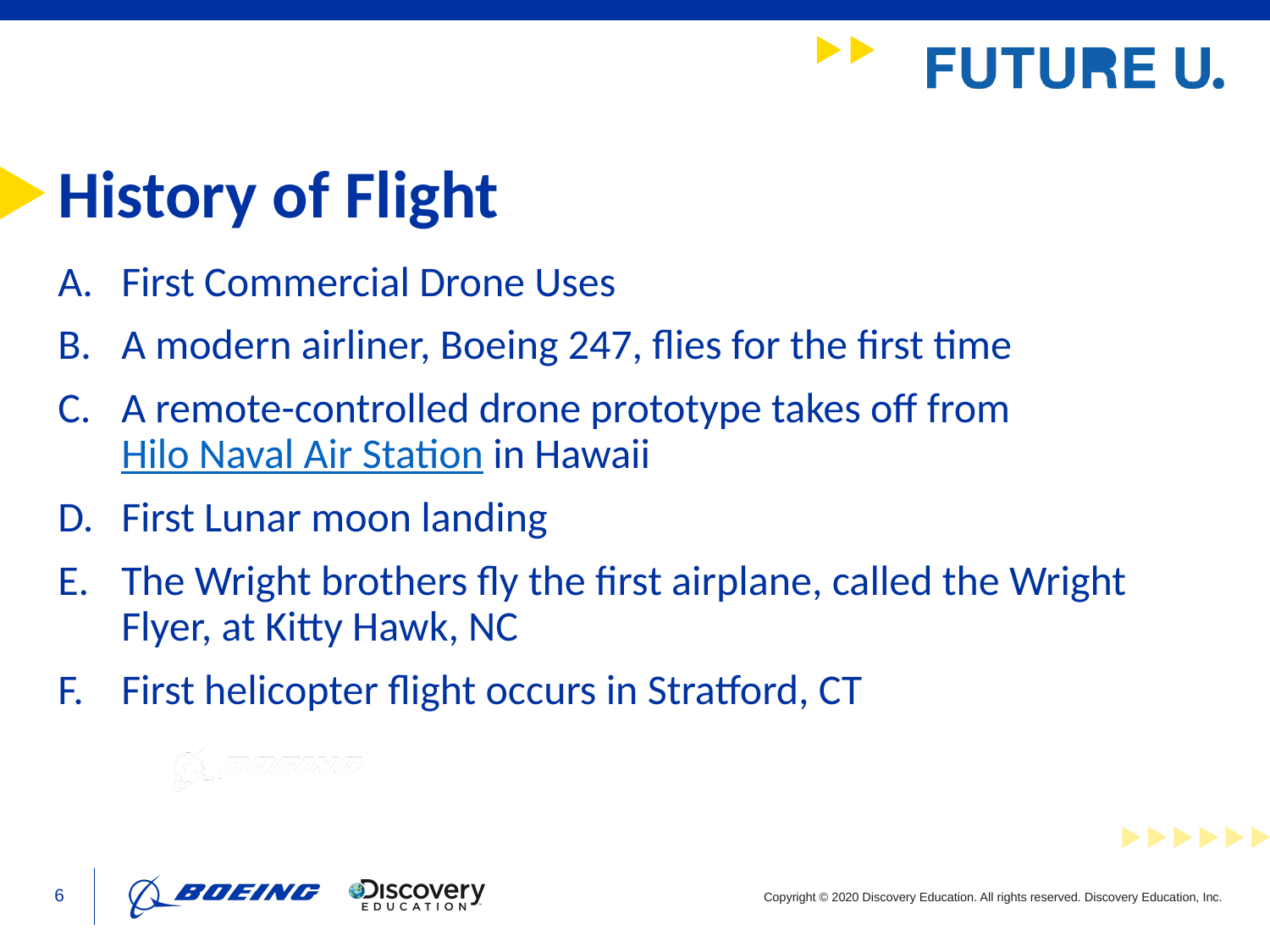

# History of Flight
First Commercial Drone Uses
A modern airliner, Boeing 247, flies for the first time
A remote-controlled drone prototype takes off from Hilo Naval Air Station in Hawaii
First Lunar moon landing
The Wright brothers fly the first airplane, called the Wright Flyer, at Kitty Hawk, NC
First helicopter flight occurs in Stratford, CT